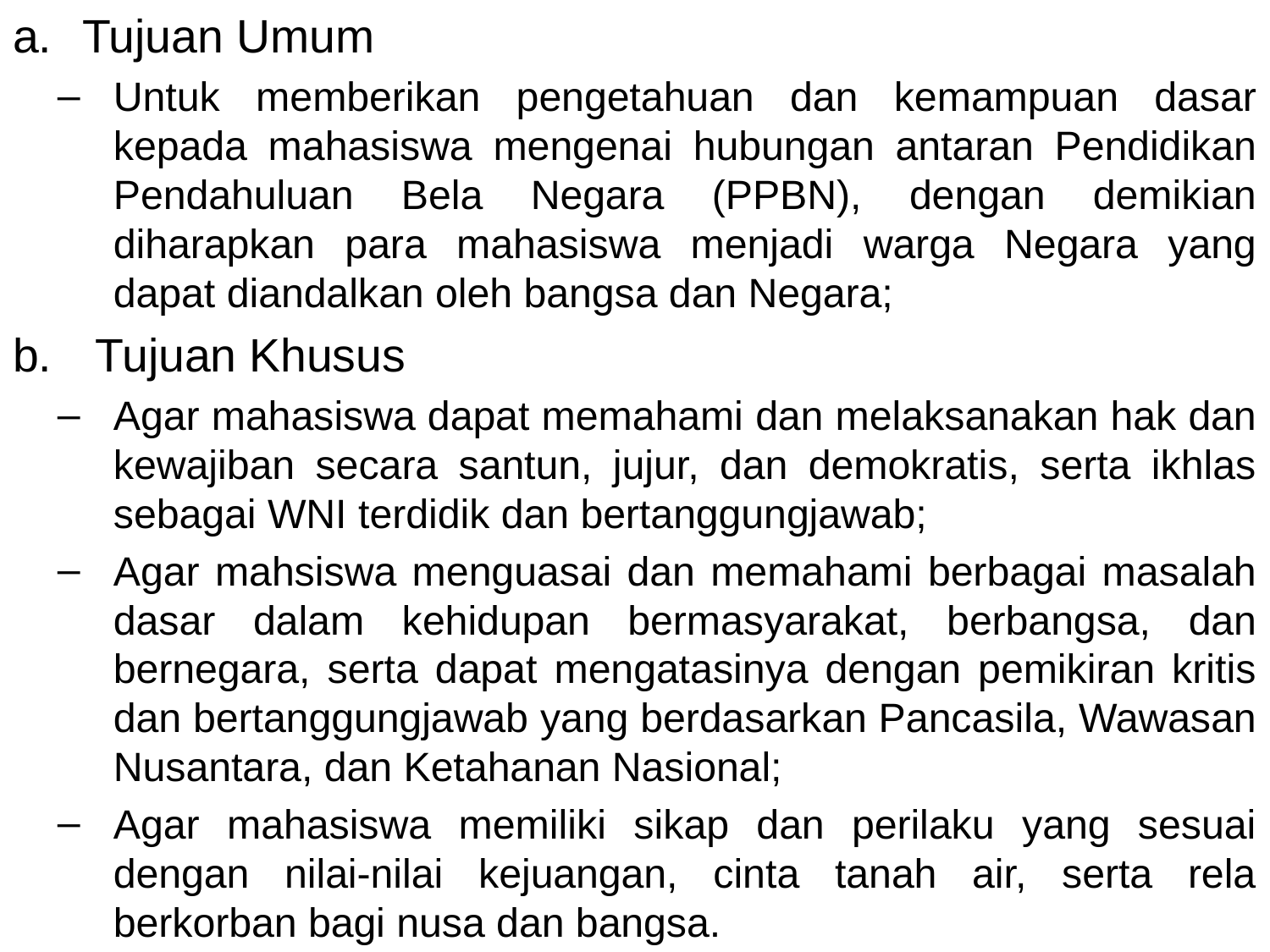

Tujuan Umum
Untuk memberikan pengetahuan dan kemampuan dasar kepada mahasiswa mengenai hubungan antaran Pendidikan Pendahuluan Bela Negara (PPBN), dengan demikian diharapkan para mahasiswa menjadi warga Negara yang dapat diandalkan oleh bangsa dan Negara;
 Tujuan Khusus
Agar mahasiswa dapat memahami dan melaksanakan hak dan kewajiban secara santun, jujur, dan demokratis, serta ikhlas sebagai WNI terdidik dan bertanggungjawab;
Agar mahsiswa menguasai dan memahami berbagai masalah dasar dalam kehidupan bermasyarakat, berbangsa, dan bernegara, serta dapat mengatasinya dengan pemikiran kritis dan bertanggungjawab yang berdasarkan Pancasila, Wawasan Nusantara, dan Ketahanan Nasional;
Agar mahasiswa memiliki sikap dan perilaku yang sesuai dengan nilai-nilai kejuangan, cinta tanah air, serta rela berkorban bagi nusa dan bangsa.